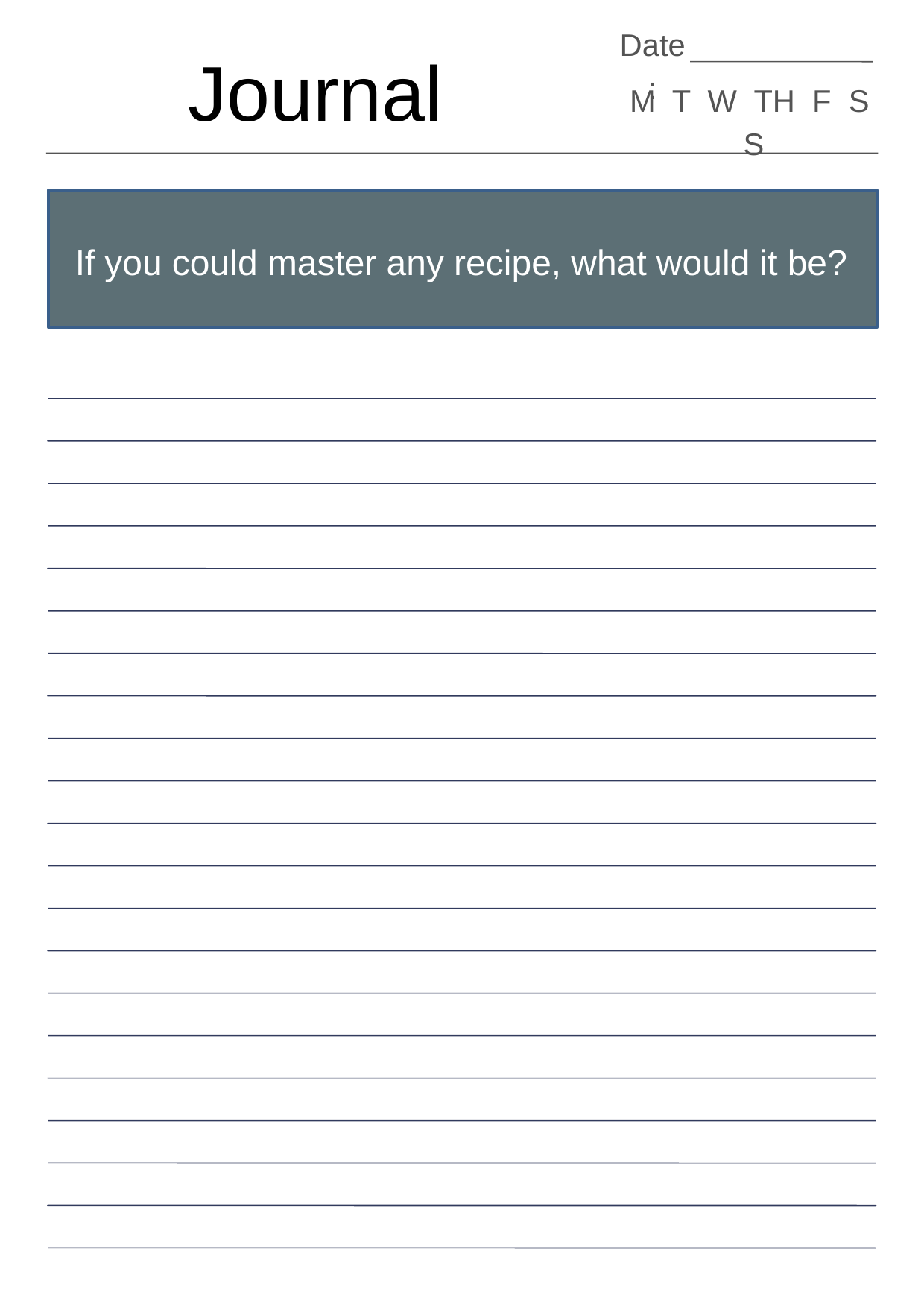

Date:
Journal

M  T  W  TH  F  S  S

If you could master any recipe, what would it be?